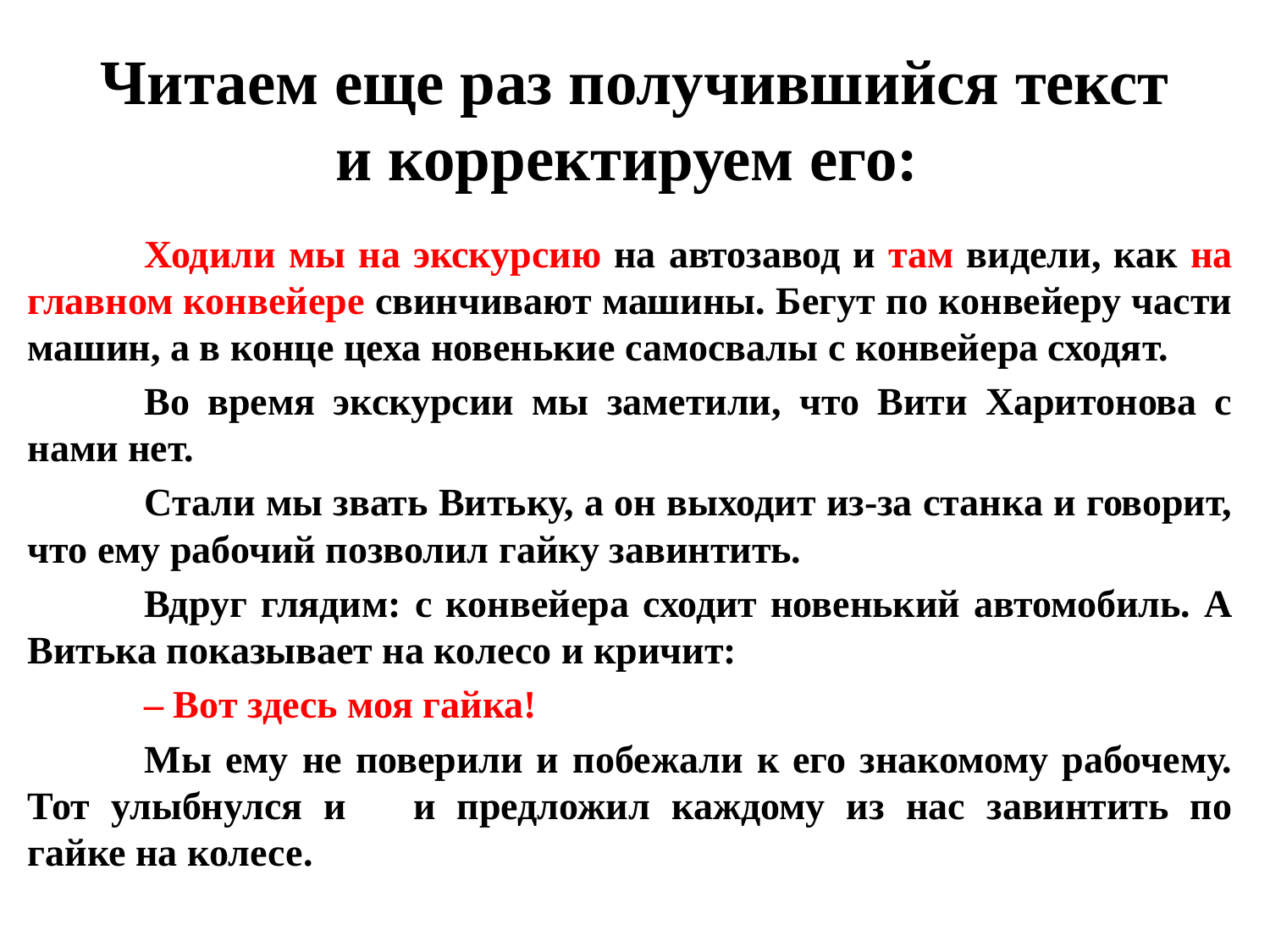

# Читаем еще раз получившийся текст и корректируем его:
	Ходили мы на экскурсию на автозавод и там видели, как на главном конвейере свинчивают машины. Бегут по конвейеру части машин, а в конце цеха новенькие самосвалы с конвейера сходят.
	Во время экскурсии мы заметили, что Вити Харитонова с нами нет.
	Стали мы звать Витьку, а он выходит из-за станка и говорит, что ему рабочий позволил гайку завинтить.
	Вдруг глядим: с конвейера сходит новенький автомобиль. А Витька показывает на колесо и кричит:
	– Вот здесь моя гайка!
	Мы ему не поверили и побежали к его знакомому рабочему. Тот улыбнулся и 	и предложил каждому из нас завинтить по гайке на колесе.